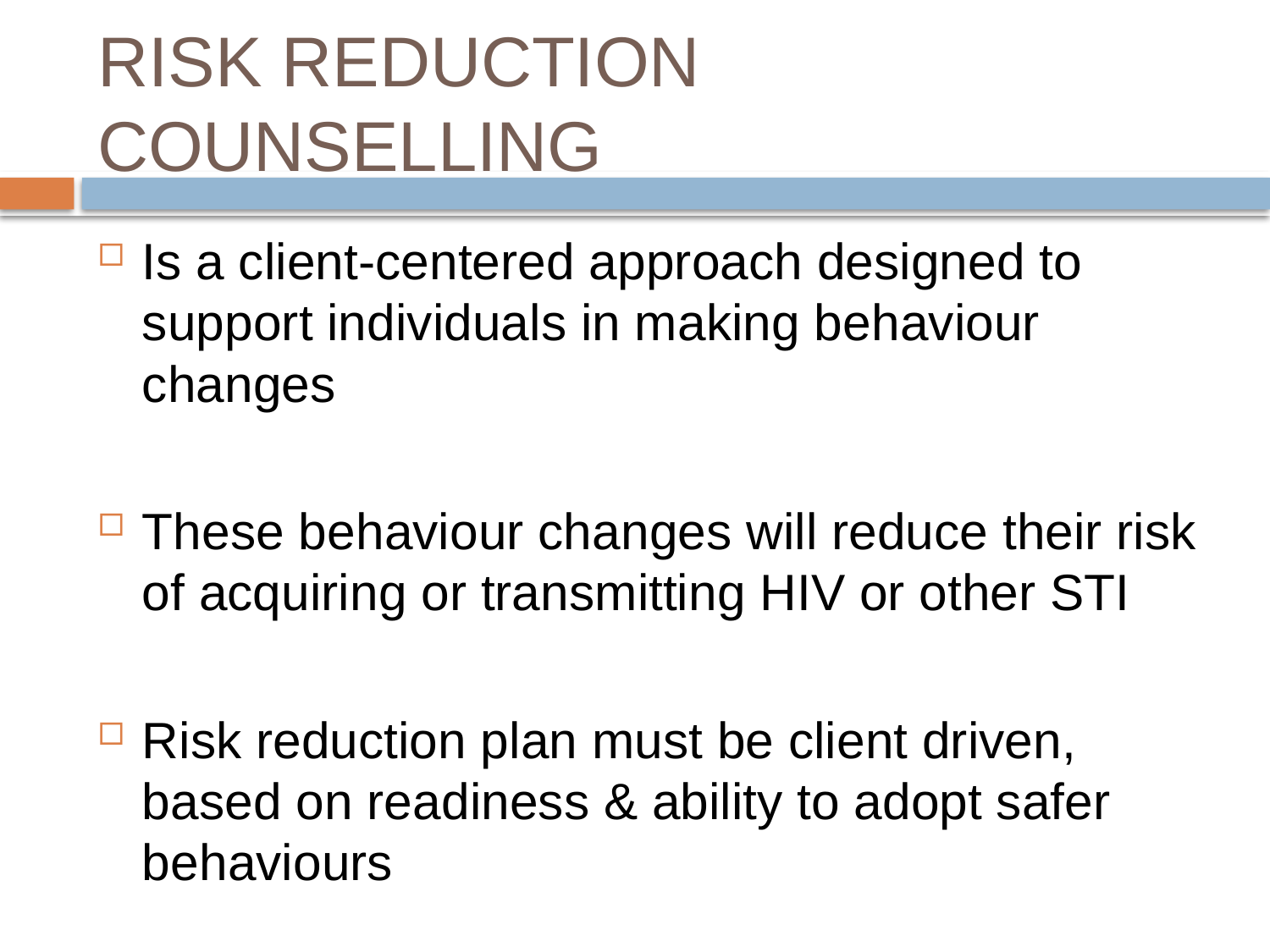

# RISK REDUCTION COUNSELLING
Is a client-centered approach designed to support individuals in making behaviour changes

These behaviour changes will reduce their risk of acquiring or transmitting HIV or other STI

Risk reduction plan must be client driven, based on readiness & ability to adopt safer behaviours